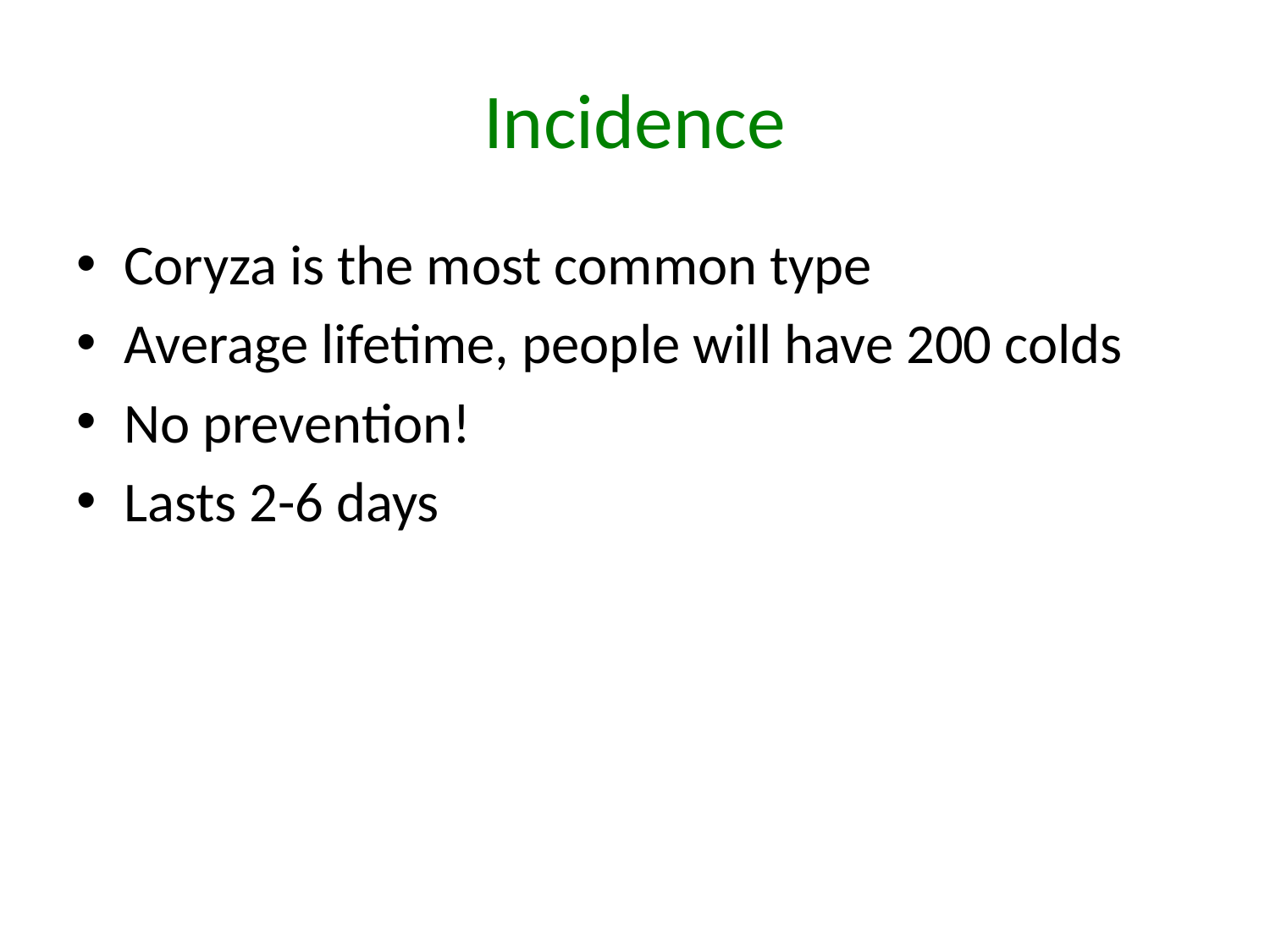

# Incidence
Coryza is the most common type
Average lifetime, people will have 200 colds
No prevention!
Lasts 2-6 days